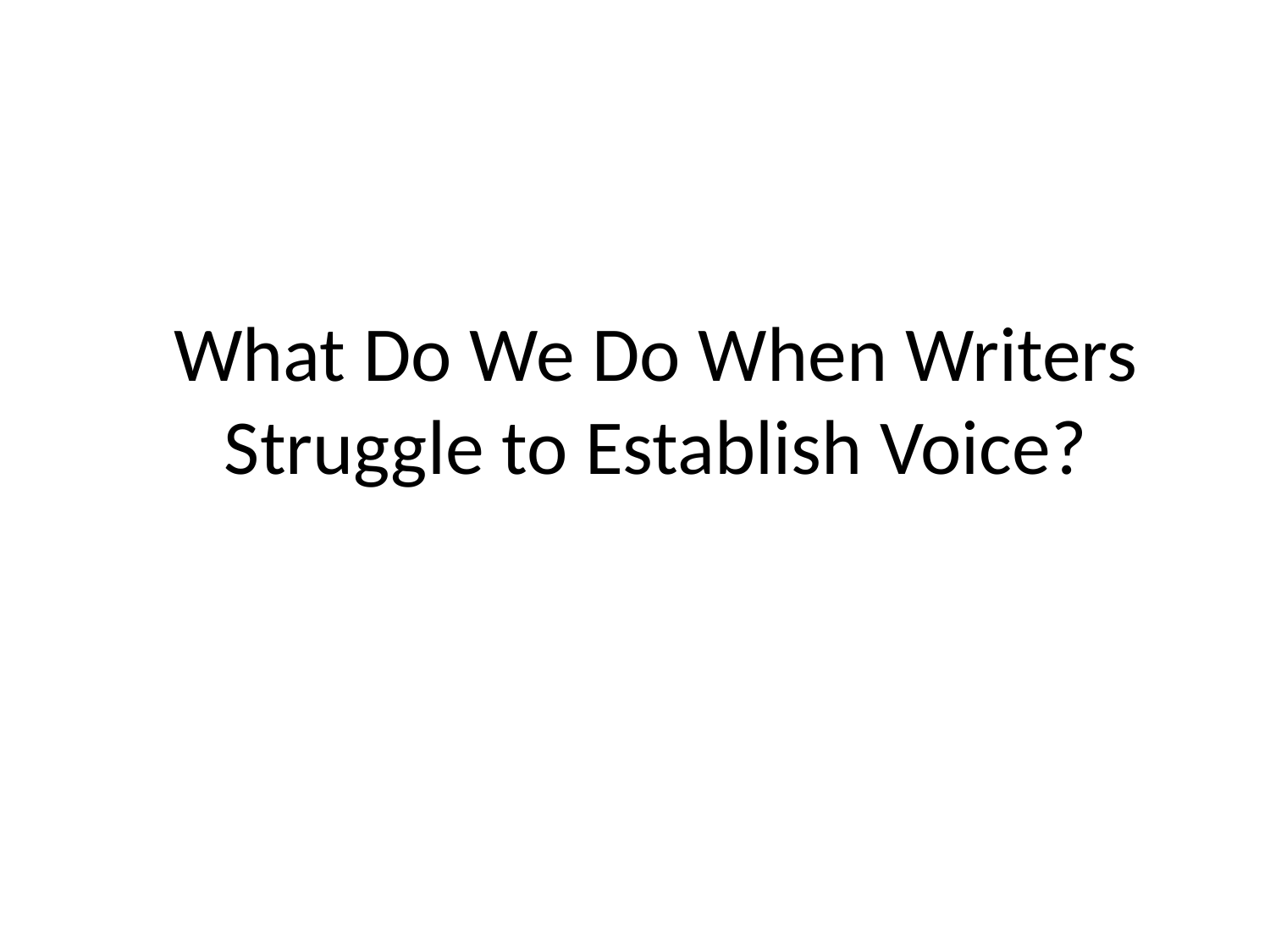

# What Do We Do When Writers Struggle to Establish Voice?